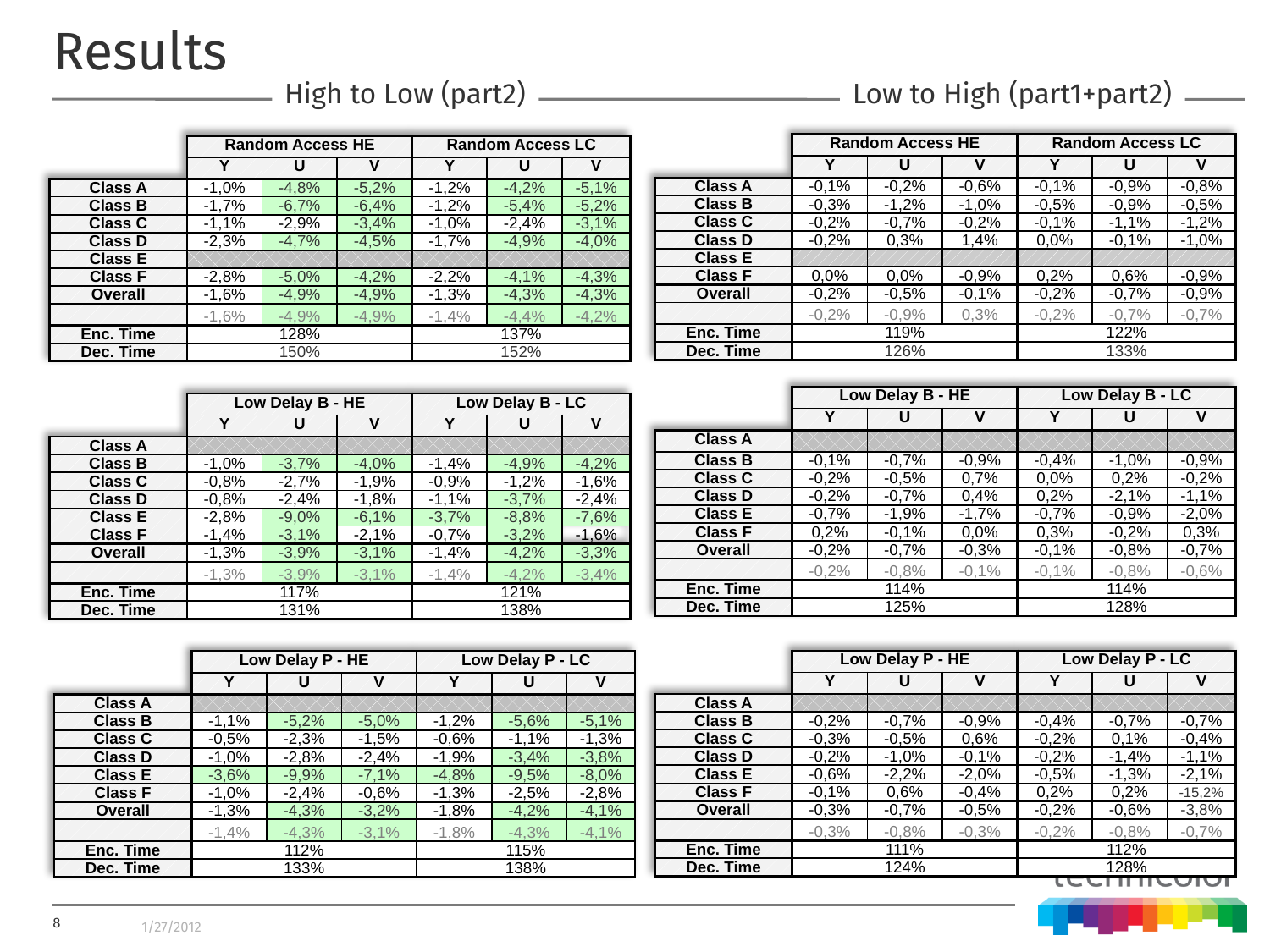

# Results
High to Low (part2)
Low to High (part1+part2)
|  | Random Access HE |  |  | Random Access LC |  |  |
| --- | --- | --- | --- | --- | --- | --- |
|  | Y | U | V | Y | U | V |
| Class A | -0,1% | -0,2% | -0,6% | -0,1% | -0,9% | -0,8% |
| Class B | -0,3% | -1,2% | -1,0% | -0,5% | -0,9% | -0,5% |
| Class C | -0,2% | -0,7% | -0,2% | -0,1% | -1,1% | -1,2% |
| Class D | -0,2% | 0,3% | 1,4% | 0,0% | -0,1% | -1,0% |
| Class E |  |  |  |  |  |  |
| Class F | 0,0% | 0,0% | -0,9% | 0,2% | 0,6% | -0,9% |
| Overall | -0,2% | -0,5% | -0,1% | -0,2% | -0,7% | -0,9% |
|  | -0,2% | -0,9% | 0,3% | -0,2% | -0,7% | -0,7% |
| Enc. Time | 119% |  |  | 122% |  |  |
| Dec. Time | 126% |  |  | 133% |  |  |
|  | Random Access HE |  |  | Random Access LC |  |  |
| --- | --- | --- | --- | --- | --- | --- |
|  | Y | U | V | Y | U | V |
| Class A | -1,0% | -4,8% | -5,2% | -1,2% | -4,2% | -5,1% |
| Class B | -1,7% | -6,7% | -6,4% | -1,2% | -5,4% | -5,2% |
| Class C | -1,1% | -2,9% | -3,4% | -1,0% | -2,4% | -3,1% |
| Class D | -2,3% | -4,7% | -4,5% | -1,7% | -4,9% | -4,0% |
| Class E |  |  |  |  |  |  |
| Class F | -2,8% | -5,0% | -4,2% | -2,2% | -4,1% | -4,3% |
| Overall | -1,6% | -4,9% | -4,9% | -1,3% | -4,3% | -4,3% |
|  | -1,6% | -4,9% | -4,9% | -1,4% | -4,4% | -4,2% |
| Enc. Time | 128% |  |  | 137% |  |  |
| Dec. Time | 150% |  |  | 152% |  |  |
|  | Low Delay B - HE |  |  | Low Delay B - LC |  |  |
| --- | --- | --- | --- | --- | --- | --- |
|  | Y | U | V | Y | U | V |
| Class A |  |  |  |  |  |  |
| Class B | -0,1% | -0,7% | -0,9% | -0,4% | -1,0% | -0,9% |
| Class C | -0,2% | -0,5% | 0,7% | 0,0% | 0,2% | -0,2% |
| Class D | -0,2% | -0,7% | 0,4% | 0,2% | -2,1% | -1,1% |
| Class E | -0,7% | -1,9% | -1,7% | -0,7% | -0,9% | -2,0% |
| Class F | 0,2% | -0,1% | 0,0% | 0,3% | -0,2% | 0,3% |
| Overall | -0,2% | -0,7% | -0,3% | -0,1% | -0,8% | -0,7% |
|  | -0,2% | -0,8% | -0,1% | -0,1% | -0,8% | -0,6% |
| Enc. Time | 114% |  |  | 114% |  |  |
| Dec. Time | 125% |  |  | 128% |  |  |
|  | Low Delay B - HE |  |  | Low Delay B - LC |  |  |
| --- | --- | --- | --- | --- | --- | --- |
|  | Y | U | V | Y | U | V |
| Class A |  |  |  |  |  |  |
| Class B | -1,0% | -3,7% | -4,0% | -1,4% | -4,9% | -4,2% |
| Class C | -0,8% | -2,7% | -1,9% | -0,9% | -1,2% | -1,6% |
| Class D | -0,8% | -2,4% | -1,8% | -1,1% | -3,7% | -2,4% |
| Class E | -2,8% | -9,0% | -6,1% | -3,7% | -8,8% | -7,6% |
| Class F | -1,4% | -3,1% | -2,1% | -0,7% | -3,2% | -1,6% |
| Overall | -1,3% | -3,9% | -3,1% | -1,4% | -4,2% | -3,3% |
|  | -1,3% | -3,9% | -3,1% | -1,4% | -4,2% | -3,4% |
| Enc. Time | 117% |  |  | 121% |  |  |
| Dec. Time | 131% |  |  | 138% |  |  |
|  | Low Delay P - HE |  |  | Low Delay P - LC |  |  |
| --- | --- | --- | --- | --- | --- | --- |
|  | Y | U | V | Y | U | V |
| Class A |  |  |  |  |  |  |
| Class B | -0,2% | -0,7% | -0,9% | -0,4% | -0,7% | -0,7% |
| Class C | -0,3% | -0,5% | 0,6% | -0,2% | 0,1% | -0,4% |
| Class D | -0,2% | -1,0% | -0,1% | -0,2% | -1,4% | -1,1% |
| Class E | -0,6% | -2,2% | -2,0% | -0,5% | -1,3% | -2,1% |
| Class F | -0,1% | 0,6% | -0,4% | 0,2% | 0,2% | -15,2% |
| Overall | -0,3% | -0,7% | -0,5% | -0,2% | -0,6% | -3,8% |
|  | -0,3% | -0,8% | -0,3% | -0,2% | -0,8% | -0,7% |
| Enc. Time | 111% |  |  | 112% |  |  |
| Dec. Time | 124% |  |  | 128% |  |  |
|  | Low Delay P - HE |  |  | Low Delay P - LC |  |  |
| --- | --- | --- | --- | --- | --- | --- |
|  | Y | U | V | Y | U | V |
| Class A |  |  |  |  |  |  |
| Class B | -1,1% | -5,2% | -5,0% | -1,2% | -5,6% | -5,1% |
| Class C | -0,5% | -2,3% | -1,5% | -0,6% | -1,1% | -1,3% |
| Class D | -1,0% | -2,8% | -2,4% | -1,9% | -3,4% | -3,8% |
| Class E | -3,6% | -9,9% | -7,1% | -4,8% | -9,5% | -8,0% |
| Class F | -1,0% | -2,4% | -0,6% | -1,3% | -2,5% | -2,8% |
| Overall | -1,3% | -4,3% | -3,2% | -1,8% | -4,2% | -4,1% |
|  | -1,4% | -4,3% | -3,1% | -1,8% | -4,3% | -4,1% |
| Enc. Time | 112% |  |  | 115% |  |  |
| Dec. Time | 133% |  |  | 138% |  |  |
1/27/2012
8